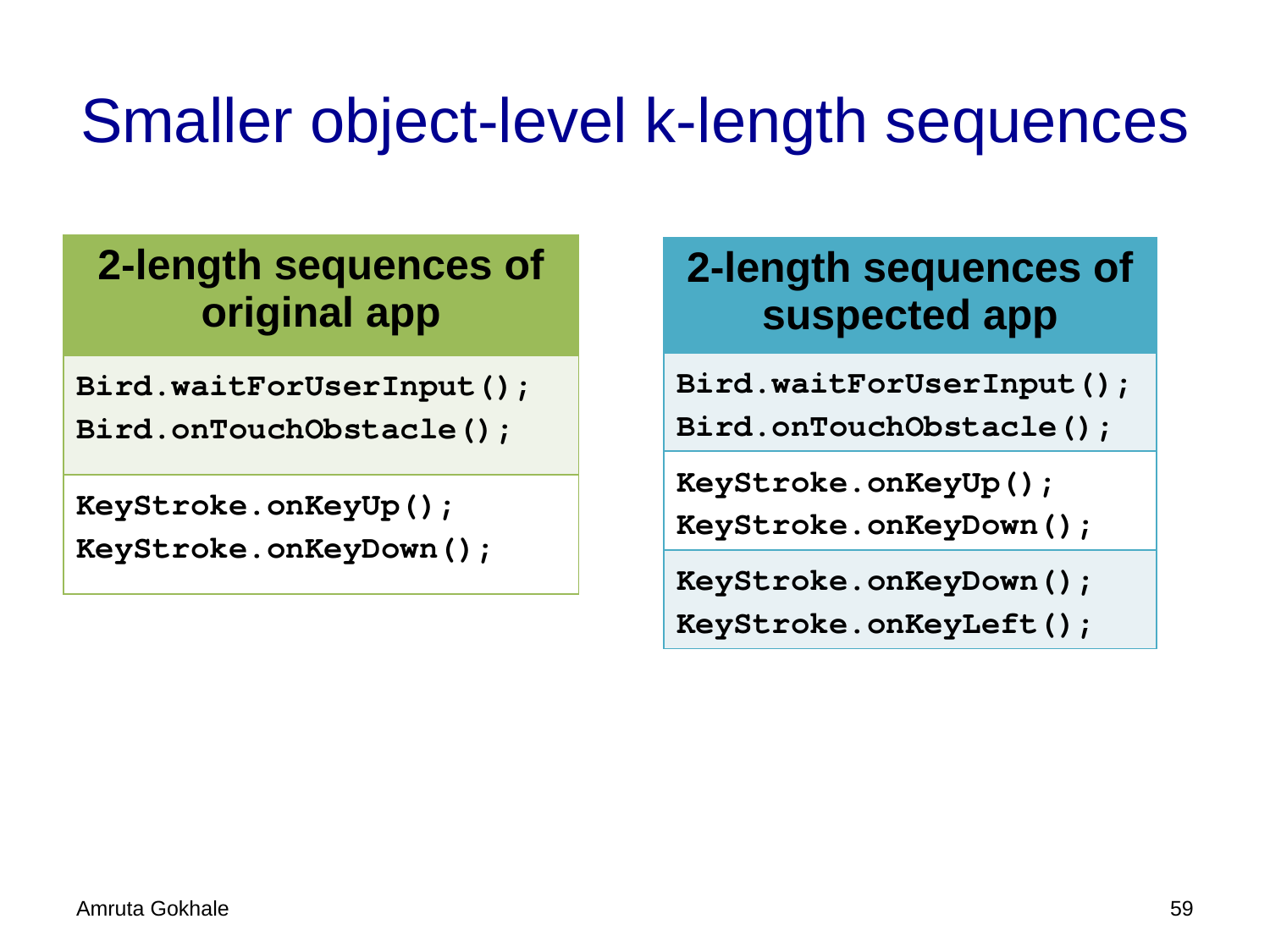

# Smaller object-level k-length sequences
| 2-length sequences of original app |
| --- |
| Bird.waitForUserInput(); Bird.onTouchObstacle(); |
| KeyStroke.onKeyUp(); KeyStroke.onKeyDown(); |
| 2-length sequences of suspected app |
| --- |
| Bird.waitForUserInput(); Bird.onTouchObstacle(); |
| KeyStroke.onKeyUp(); KeyStroke.onKeyDown(); |
| KeyStroke.onKeyDown(); KeyStroke.onKeyLeft(); |
Amruta Gokhale
59